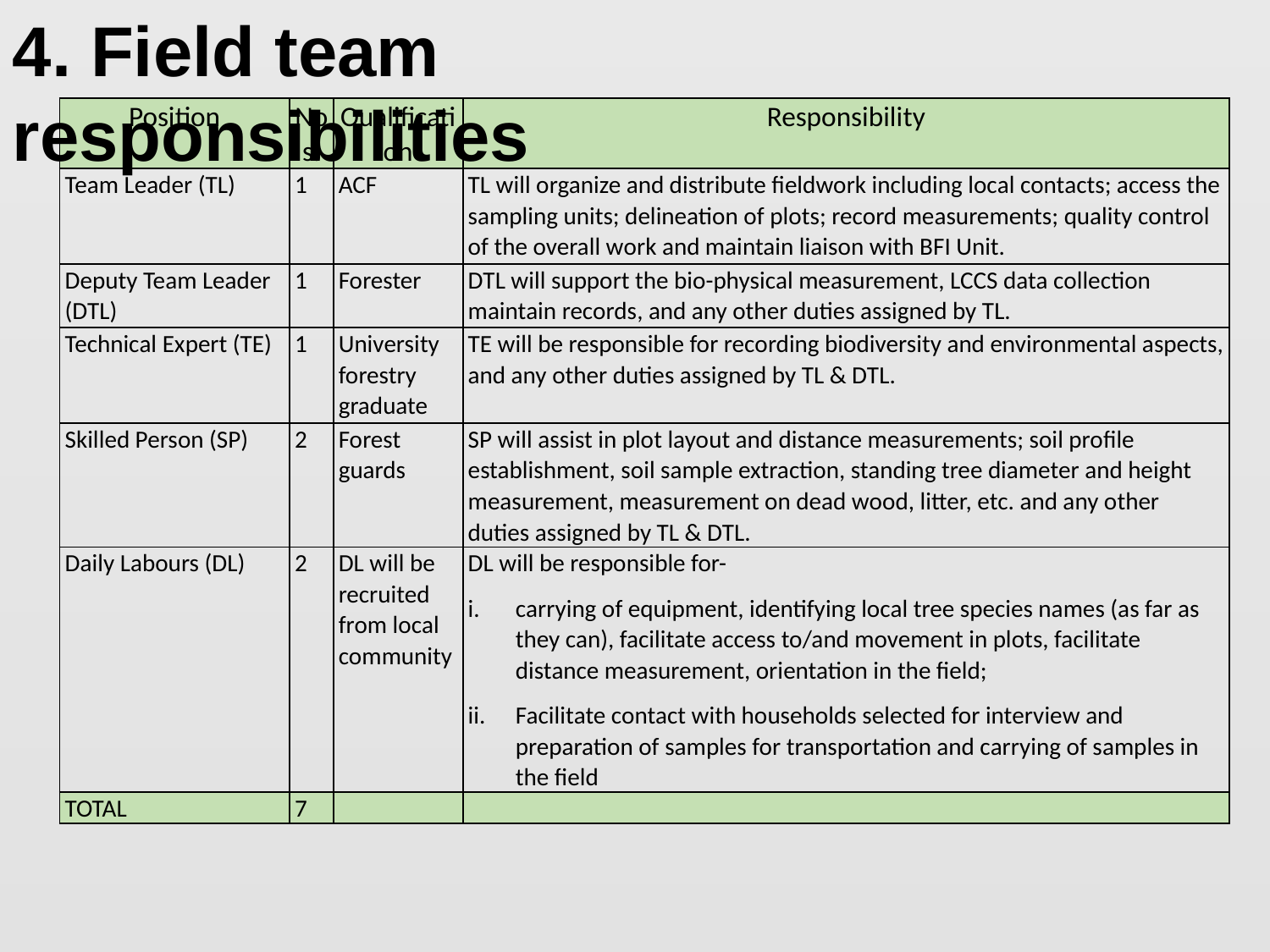

4. Field team responsibilities
| Position | Nos. | Qualification | Responsibility |
| --- | --- | --- | --- |
| Team Leader (TL) | 1 | ACF | TL will organize and distribute fieldwork including local contacts; access the sampling units; delineation of plots; record measurements; quality control of the overall work and maintain liaison with BFI Unit. |
| Deputy Team Leader (DTL) | 1 | Forester | DTL will support the bio-physical measurement, LCCS data collection maintain records, and any other duties assigned by TL. |
| Technical Expert (TE) | 1 | University forestry graduate | TE will be responsible for recording biodiversity and environmental aspects, and any other duties assigned by TL & DTL. |
| Skilled Person (SP) | 2 | Forest guards | SP will assist in plot layout and distance measurements; soil profile establishment, soil sample extraction, standing tree diameter and height measurement, measurement on dead wood, litter, etc. and any other duties assigned by TL & DTL. |
| Daily Labours (DL) | 2 | DL will be recruited from local community | DL will be responsible for- carrying of equipment, identifying local tree species names (as far as they can), facilitate access to/and movement in plots, facilitate distance measurement, orientation in the field; Facilitate contact with households selected for interview and preparation of samples for transportation and carrying of samples in the field |
| TOTAL | 7 |  |  |